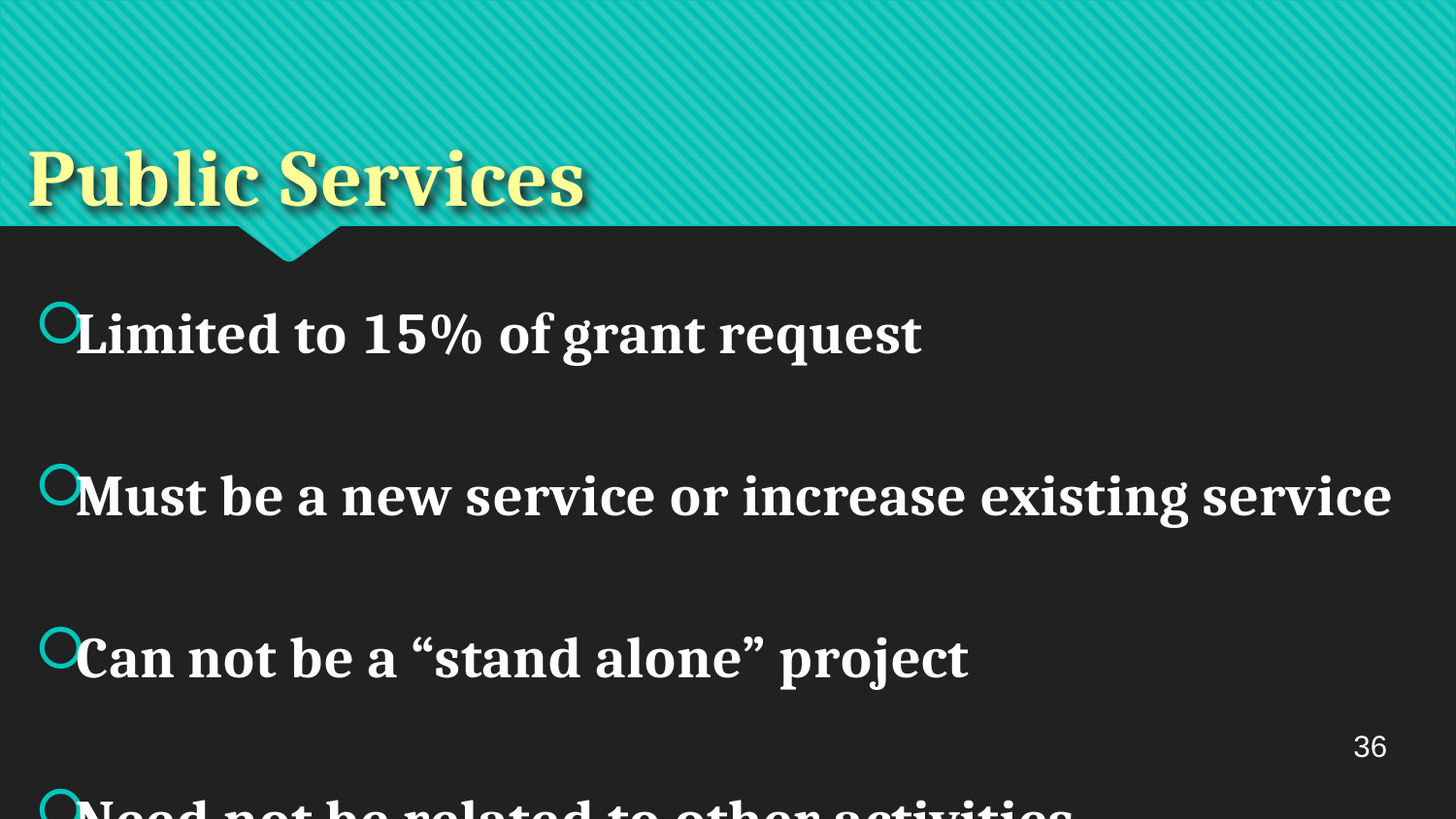

# Public Services
Limited to 15% of grant request

Must be a new service or increase existing service

Can not be a “stand alone” project

Need not be related to other activities

36